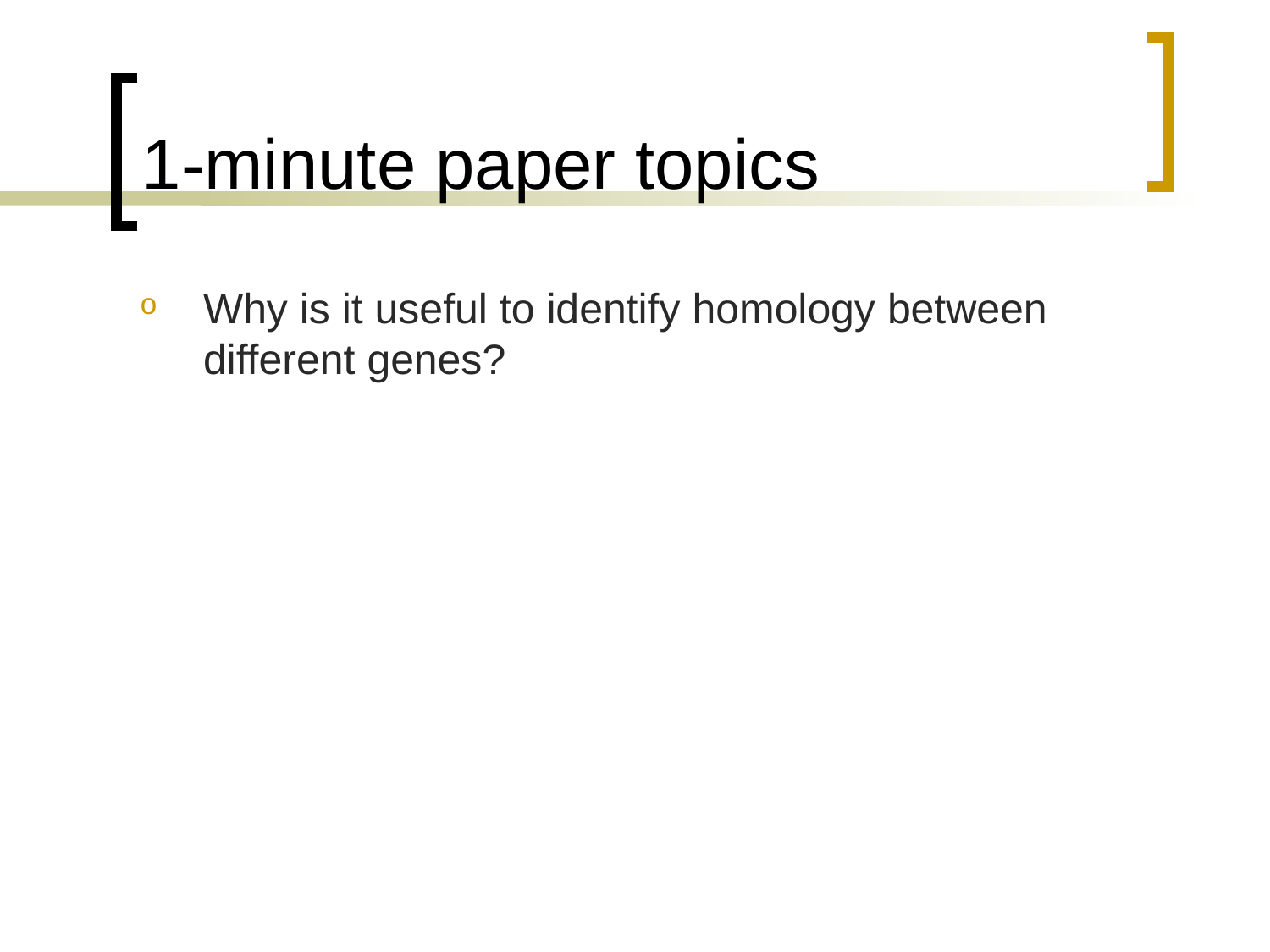

# 1-minute paper topics
Why is it useful to identify homology between different genes?